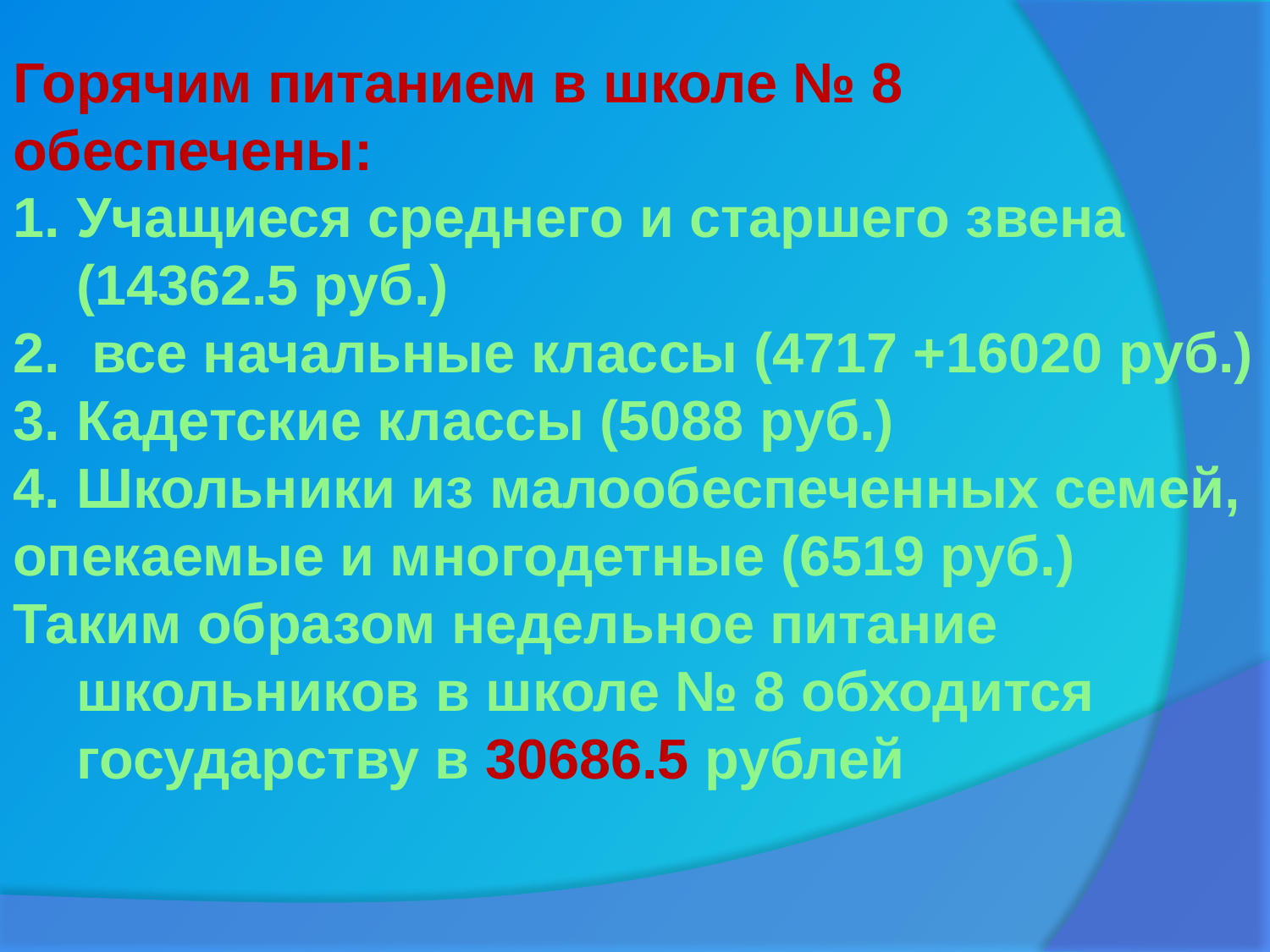

Горячим питанием в школе № 8  обеспечены:
Учащиеся среднего и старшего звена (14362.5 руб.)
 все начальные классы (4717 +16020 руб.)
Кадетские классы (5088 руб.)
Школьники из малообеспеченных семей,
опекаемые и многодетные (6519 руб.)
Таким образом недельное питание школьников в школе № 8 обходится государству в 30686.5 рублей